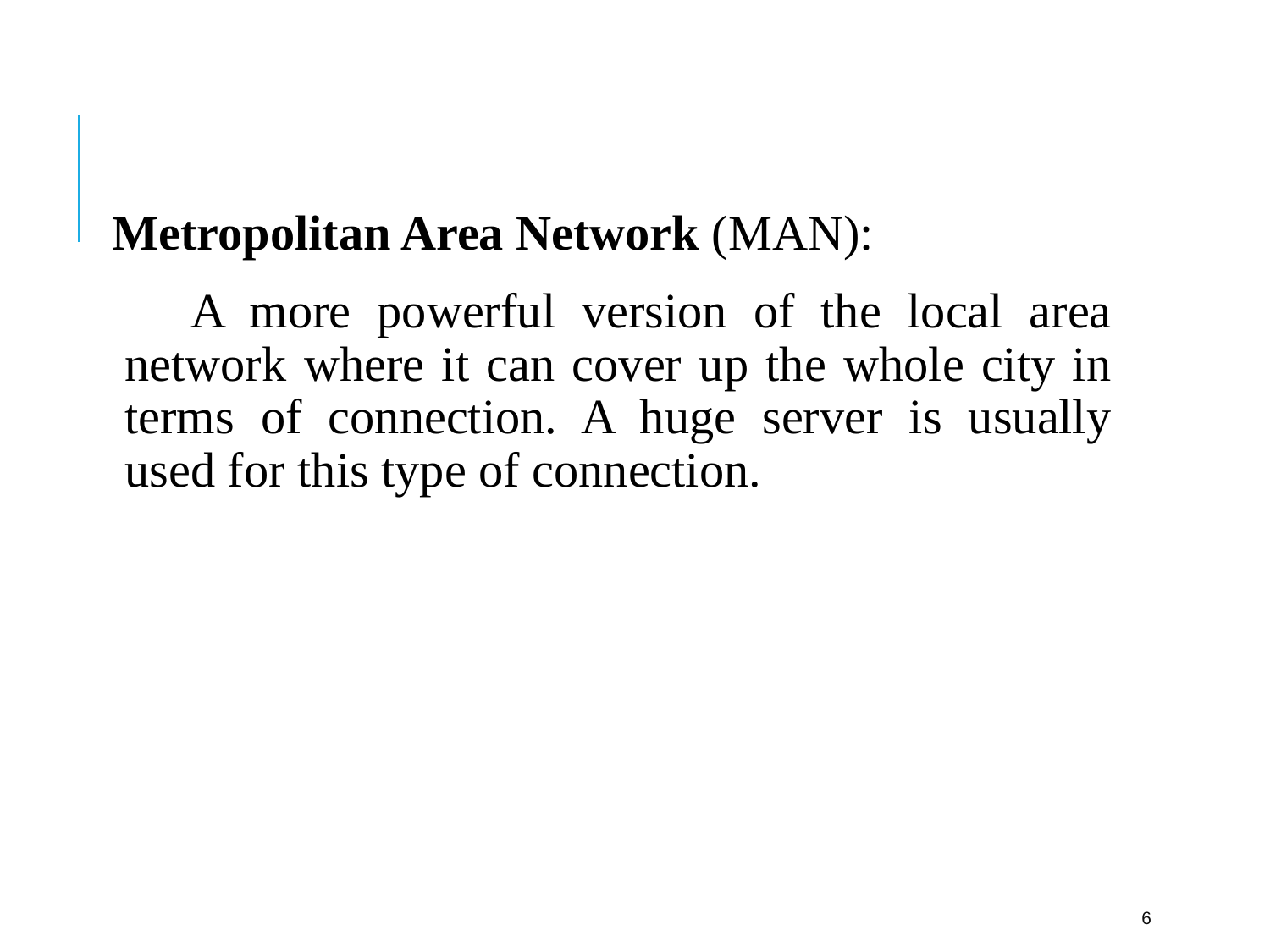

Metropolitan Area Network (MAN):
   A more powerful version of the local area network where it can cover up the whole city in terms of connection. A huge server is usually used for this type of connection.

6